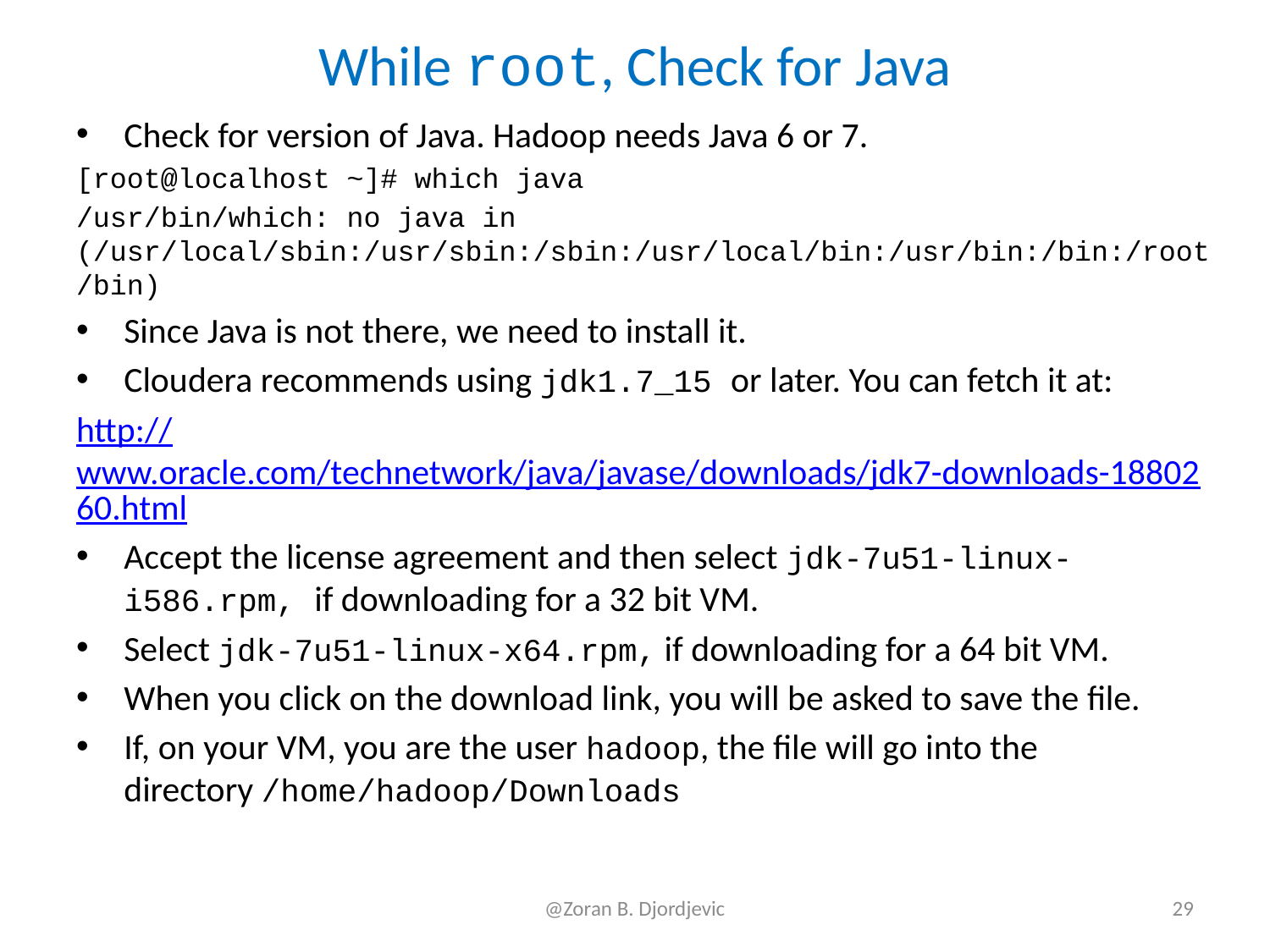

# While root, Check for Java
Check for version of Java. Hadoop needs Java 6 or 7.
[root@localhost ~]# which java
/usr/bin/which: no java in (/usr/local/sbin:/usr/sbin:/sbin:/usr/local/bin:/usr/bin:/bin:/root/bin)
Since Java is not there, we need to install it.
Cloudera recommends using jdk1.7_15 or later. You can fetch it at:
http://www.oracle.com/technetwork/java/javase/downloads/jdk7-downloads-1880260.html
Accept the license agreement and then select jdk-7u51-linux-i586.rpm, if downloading for a 32 bit VM.
Select jdk-7u51-linux-x64.rpm, if downloading for a 64 bit VM.
When you click on the download link, you will be asked to save the file.
If, on your VM, you are the user hadoop, the file will go into the directory /home/hadoop/Downloads

@Zoran B. Djordjevic
29